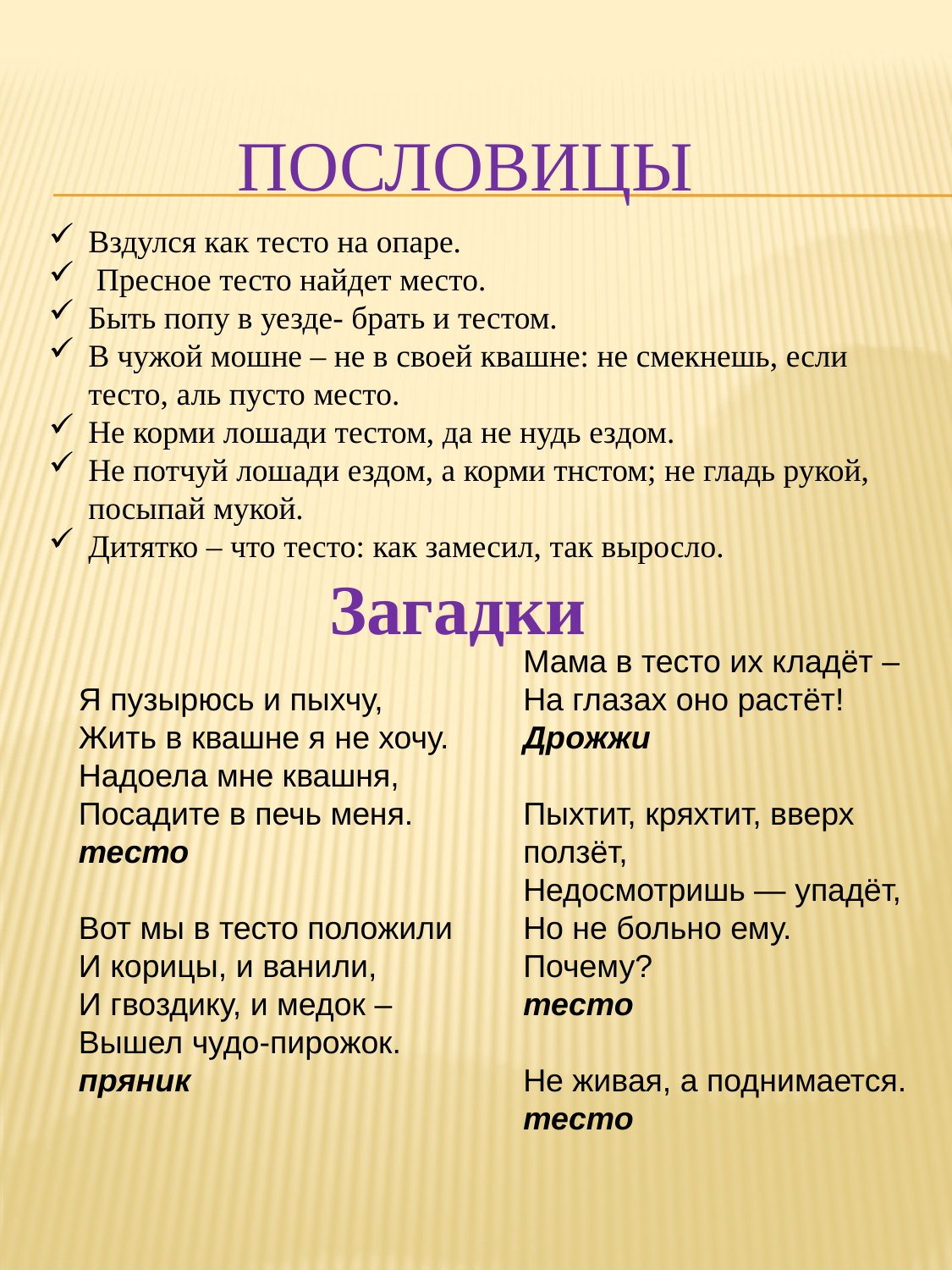

# Пословицы
Вздулся как тесто на опаре.
 Пресное тесто найдет место.
Быть попу в уезде- брать и тестом.
В чужой мошне – не в своей квашне: не смекнешь, если тесто, аль пусто место.
Не корми лошади тестом, да не нудь ездом.
Не потчуй лошади ездом, а корми тнстом; не гладь рукой, посыпай мукой.
Дитятко – что тесто: как замесил, так выросло.
                Загадки

Я пузырюсь и пыхчу,
Жить в квашне я не хочу.
Надоела мне квашня,
Посадите в печь меня.
тесто

Вот мы в тесто положили
И корицы, и ванили,
И гвоздику, и медок –
Вышел чудо-пирожок.
пряник

Мама в тесто их кладёт –
На глазах оно растёт!
Дрожжи

Пыхтит, кряхтит, вверх ползёт,
Недосмотришь — упадёт,
Но не больно ему. Почему?
тесто

Не живая, а поднимается.
тесто